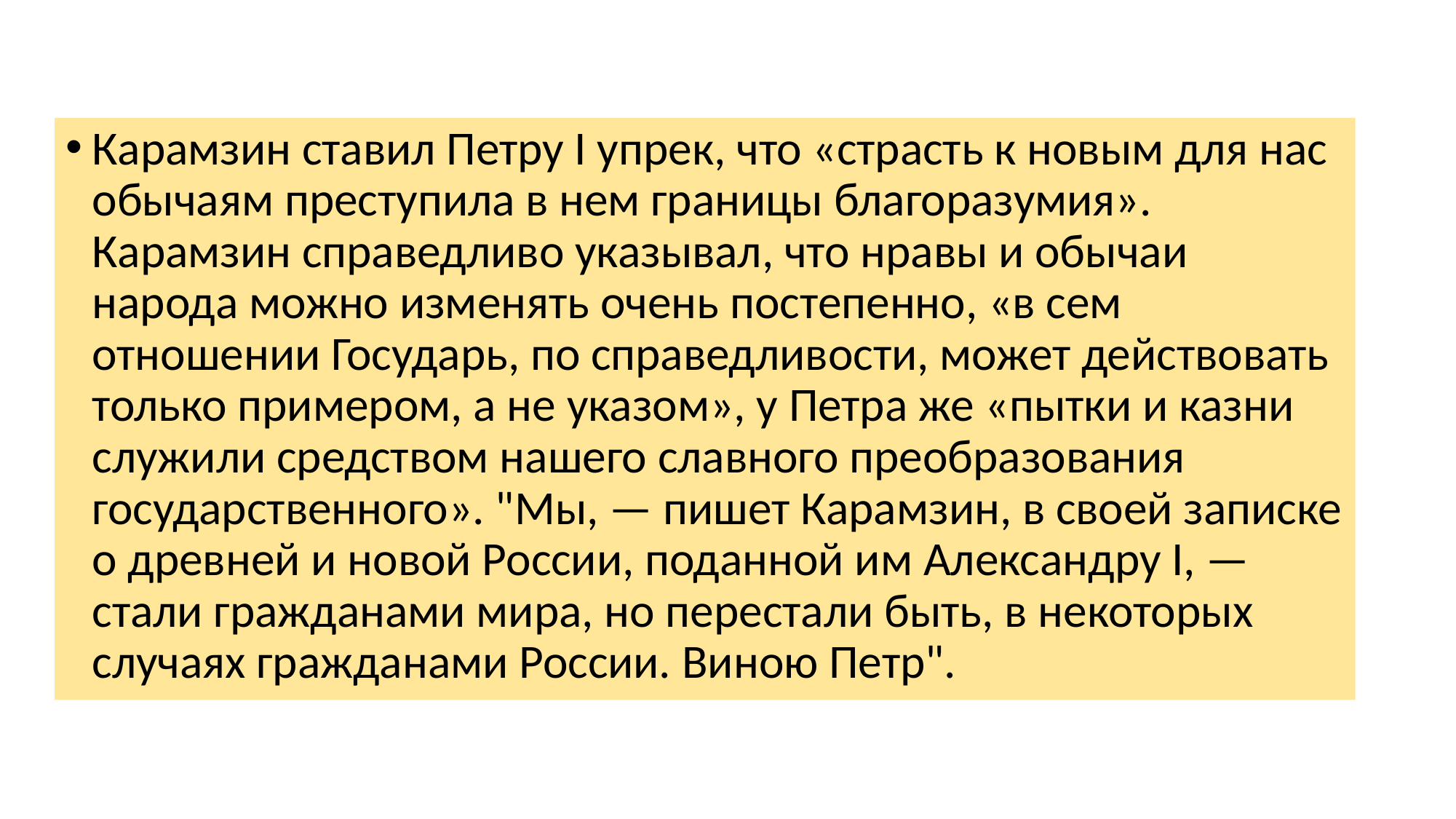

Карамзин ставил Петру I упрек, что «страсть к новым для нас обычаям преступила в нем границы благоразумия». Карамзин справедливо указывал, что нравы и обычаи народа можно изменять очень постепенно, «в сем отношении Государь, по справедливости, может действовать только примером, а не указом», у Петра же «пытки и казни служили средством нашего славного преобразования государственного». "Мы, — пишет Карамзин, в своей записке о древней и новой России, поданной им Александру I, — стали гражданами мира, но перестали быть, в некоторых случаях гражданами России. Виною Петр".